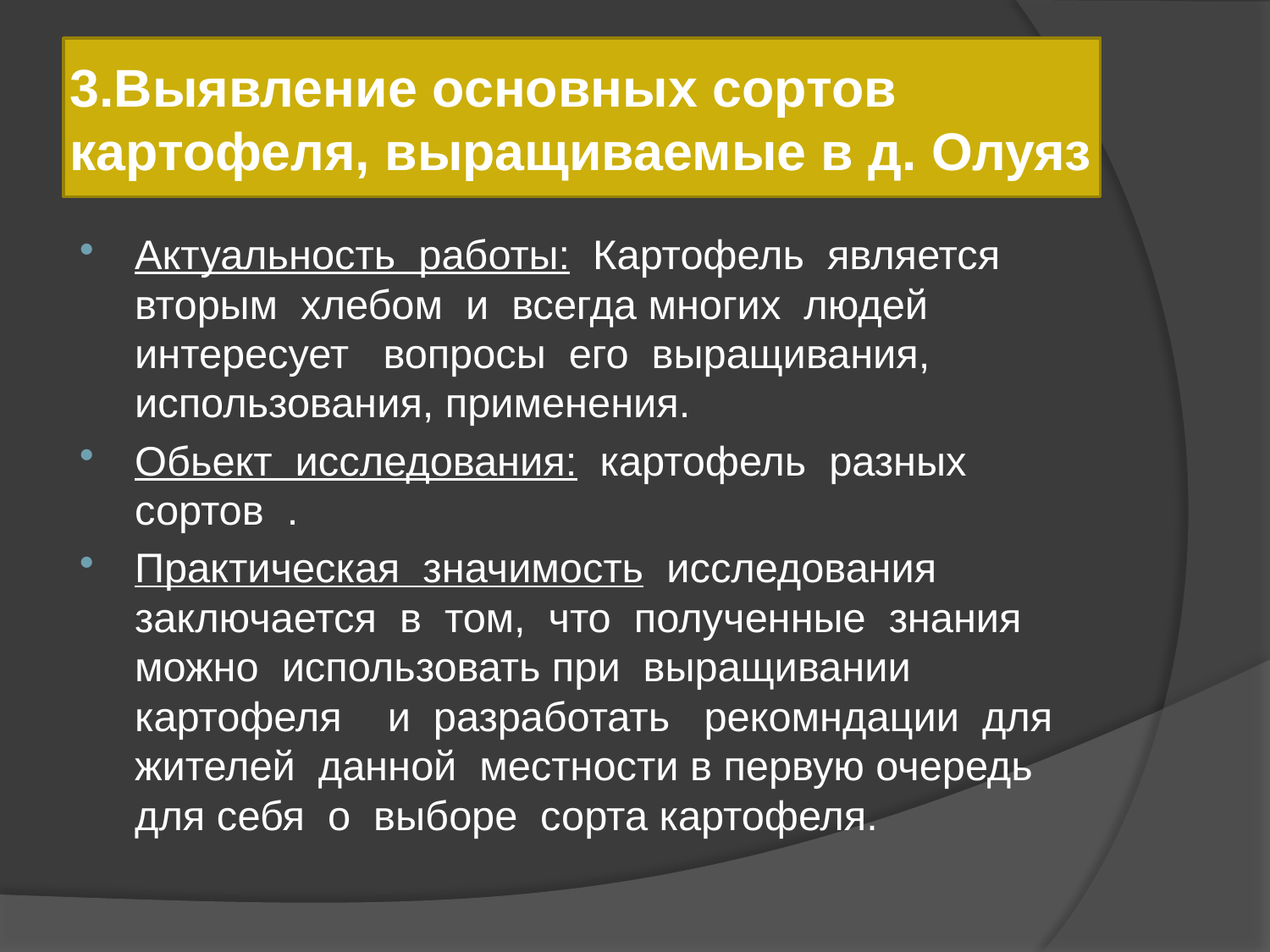

# 3.Выявление основных сортов картофеля, выращиваемые в д. Олуяз
Актуальность  работы:  Картофель  является  вторым  хлебом  и  всегда многих  людей  интересует   вопросы  его  выращивания,  использования, применения.
Обьект  исследования:  картофель  разных  сортов  .
Практическая  значимость  исследования  заключается  в  том,  что  полученные  знания  можно  использовать при  выращивании картофеля    и  разработать   рекомндации  для  жителей  данной  местности в первую очередь для себя  о  выборе  сорта картофеля.